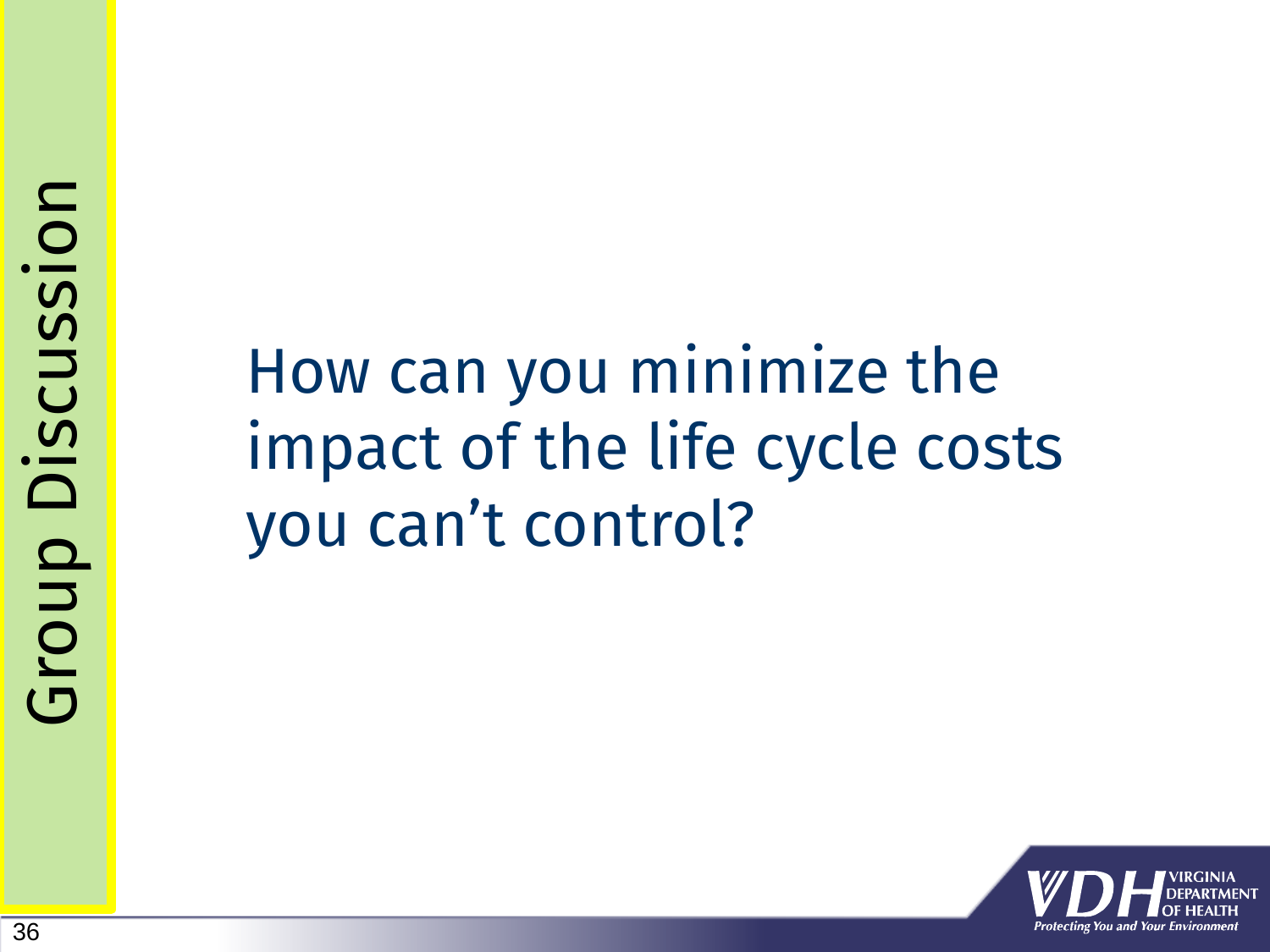

Group Discussion
# How can you minimize the impact of the life cycle costs you can’t control?